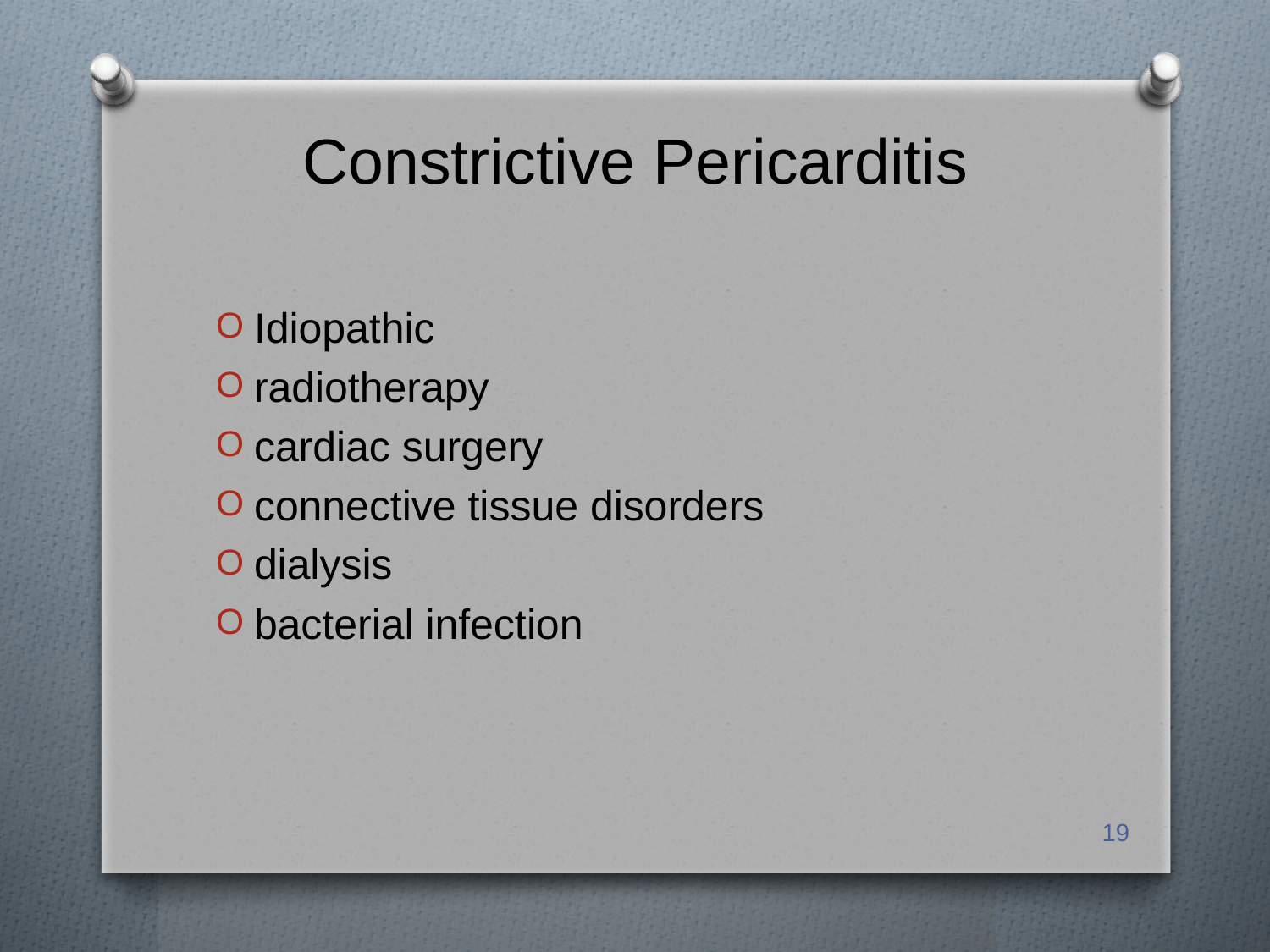

# Constrictive Pericarditis
Idiopathic
radiotherapy
cardiac surgery
connective tissue disorders
dialysis
bacterial infection
19